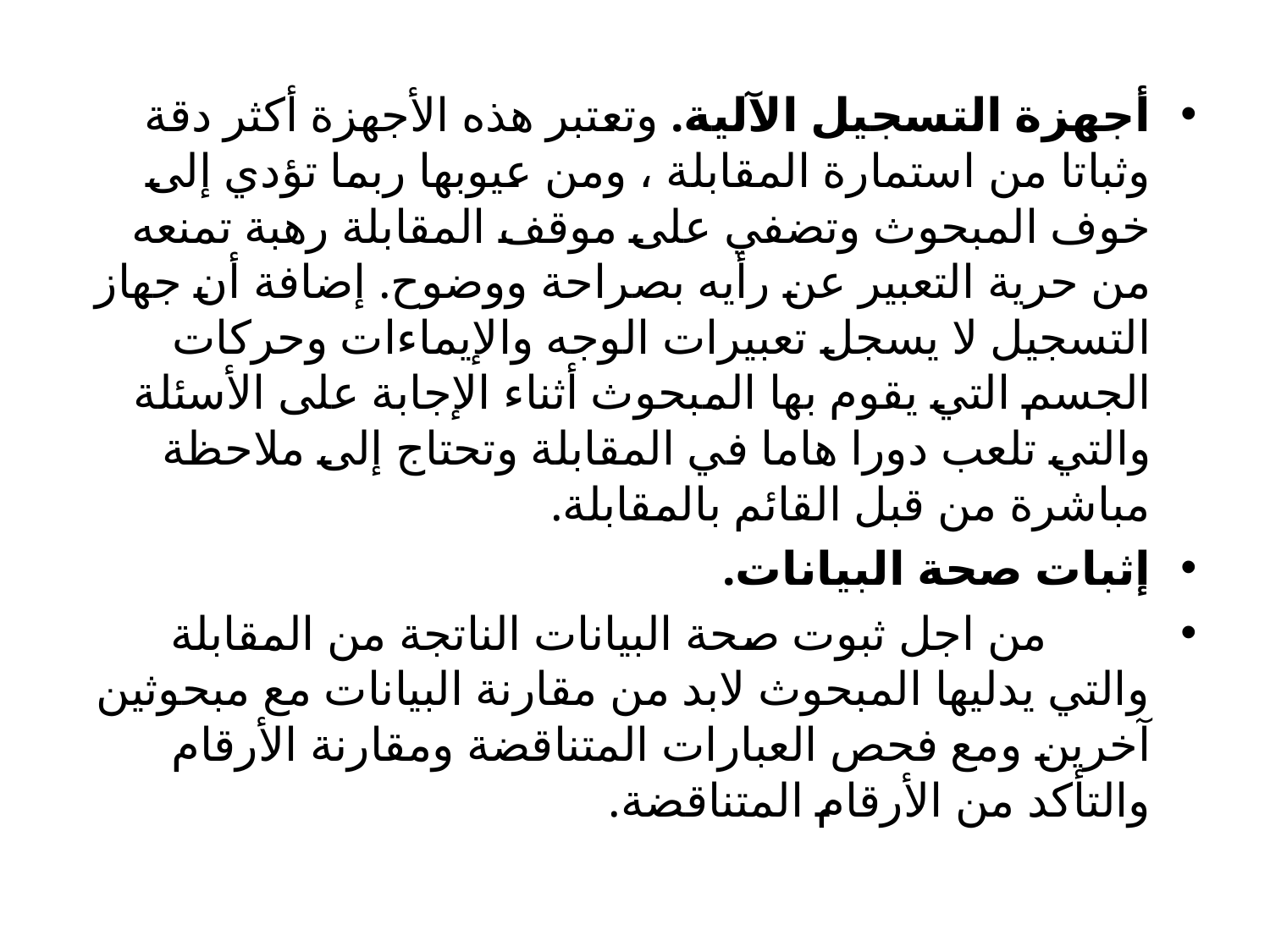

أجهزة التسجيل الآلية. وتعتبر هذه الأجهزة أكثر دقة وثباتا من استمارة المقابلة ، ومن عيوبها ربما تؤدي إلى خوف المبحوث وتضفي على موقف المقابلة رهبة تمنعه من حرية التعبير عن رأيه بصراحة ووضوح. إضافة أن جهاز التسجيل لا يسجل تعبيرات الوجه والإيماءات وحركات الجسم التي يقوم بها المبحوث أثناء الإجابة على الأسئلة والتي تلعب دورا هاما في المقابلة وتحتاج إلى ملاحظة مباشرة من قبل القائم بالمقابلة.
إثبات صحة البيانات.
		من اجل ثبوت صحة البيانات الناتجة من المقابلة والتي يدليها المبحوث لابد من مقارنة البيانات مع مبحوثين آخرين ومع فحص العبارات المتناقضة ومقارنة الأرقام والتأكد من الأرقام المتناقضة.